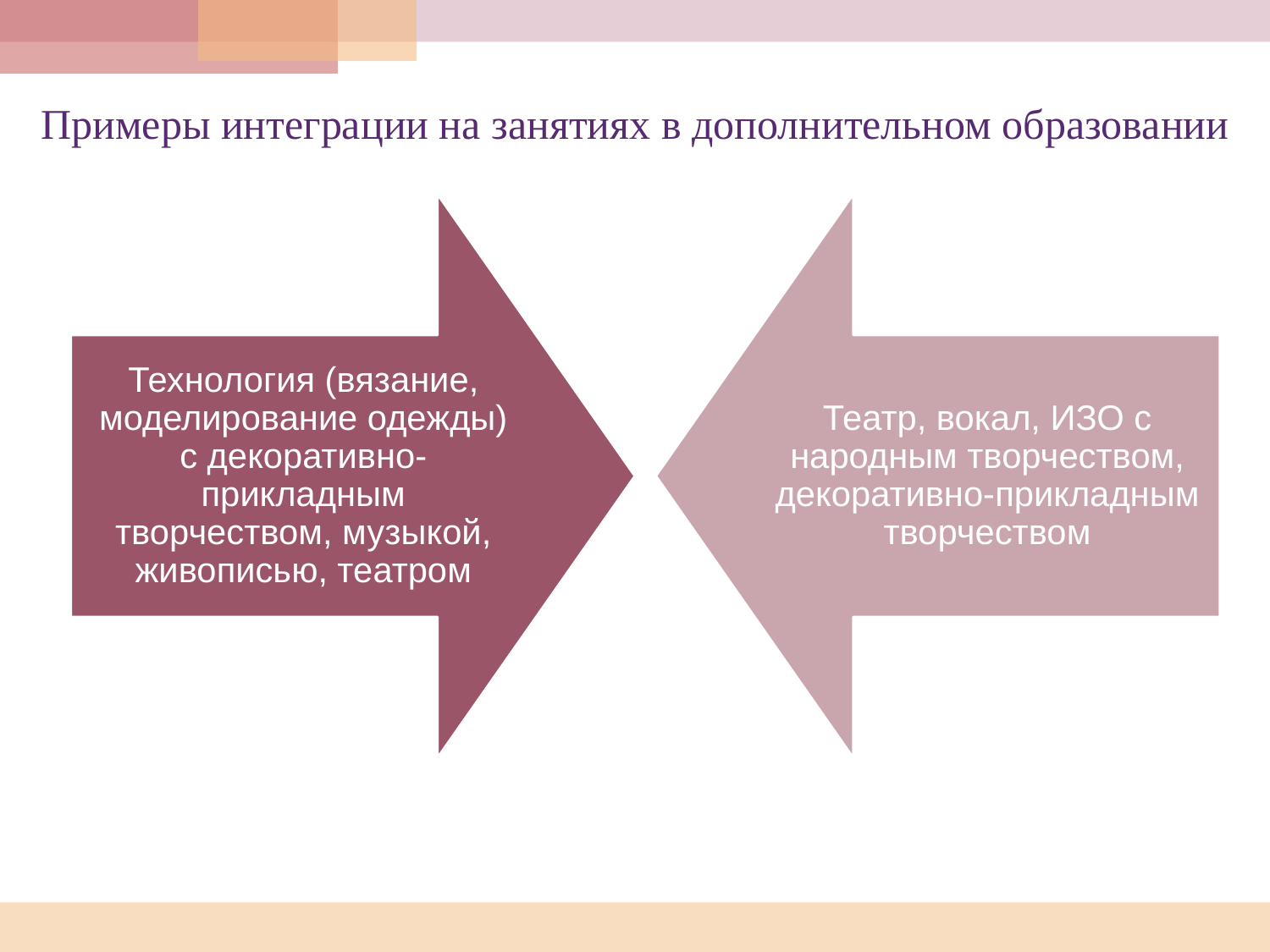

# Примеры интеграции на занятиях в дополнительном образовании
Технология (вязание, моделирование одежды) с декоративно-прикладным творчеством, музыкой, живописью, театром
Театр, вокал, ИЗО с народным творчеством, декоративно-прикладным творчеством